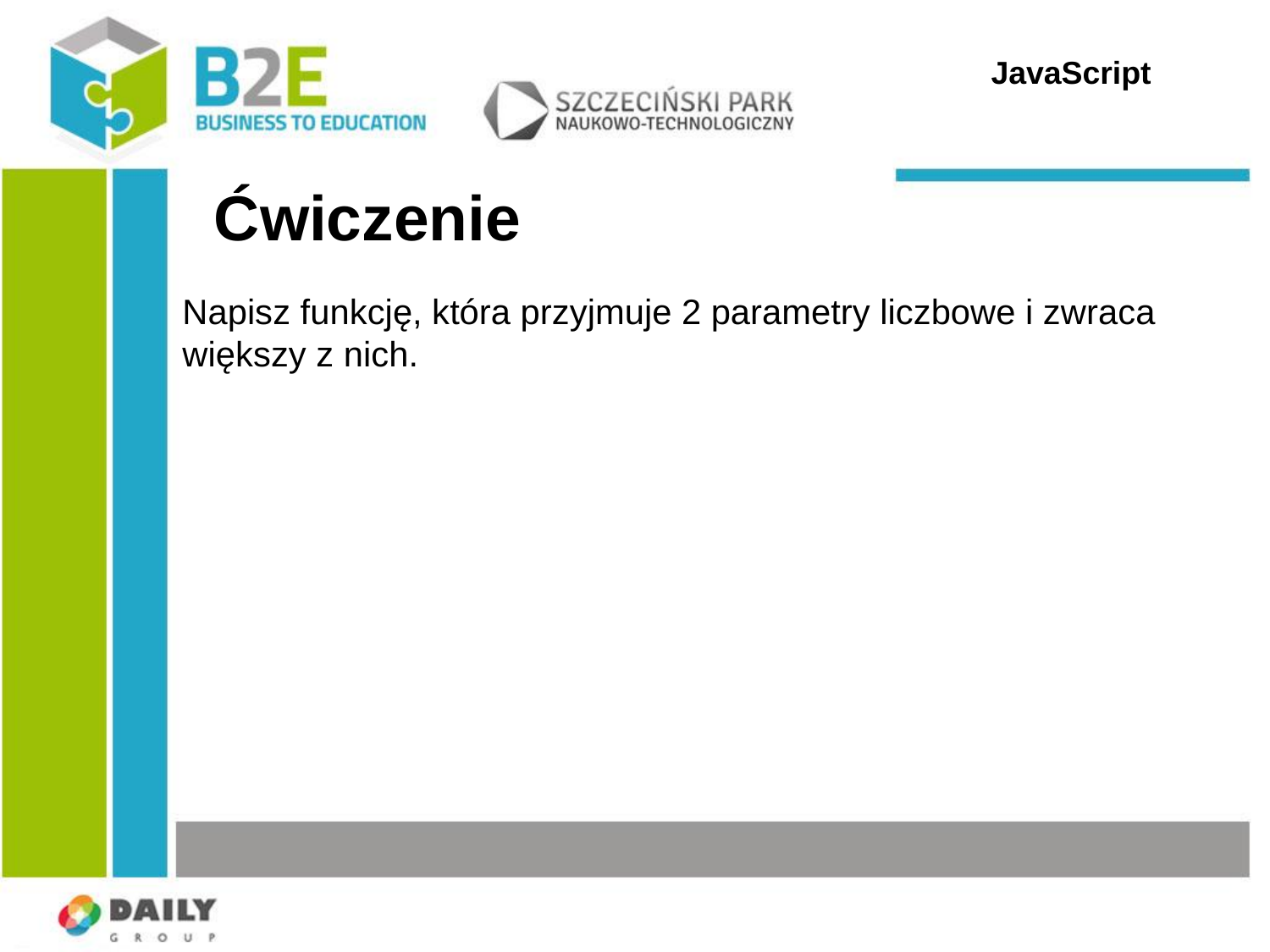

JavaScript
Ćwiczenie
Napisz funkcję, która przyjmuje 2 parametry liczbowe i zwraca większy z nich.